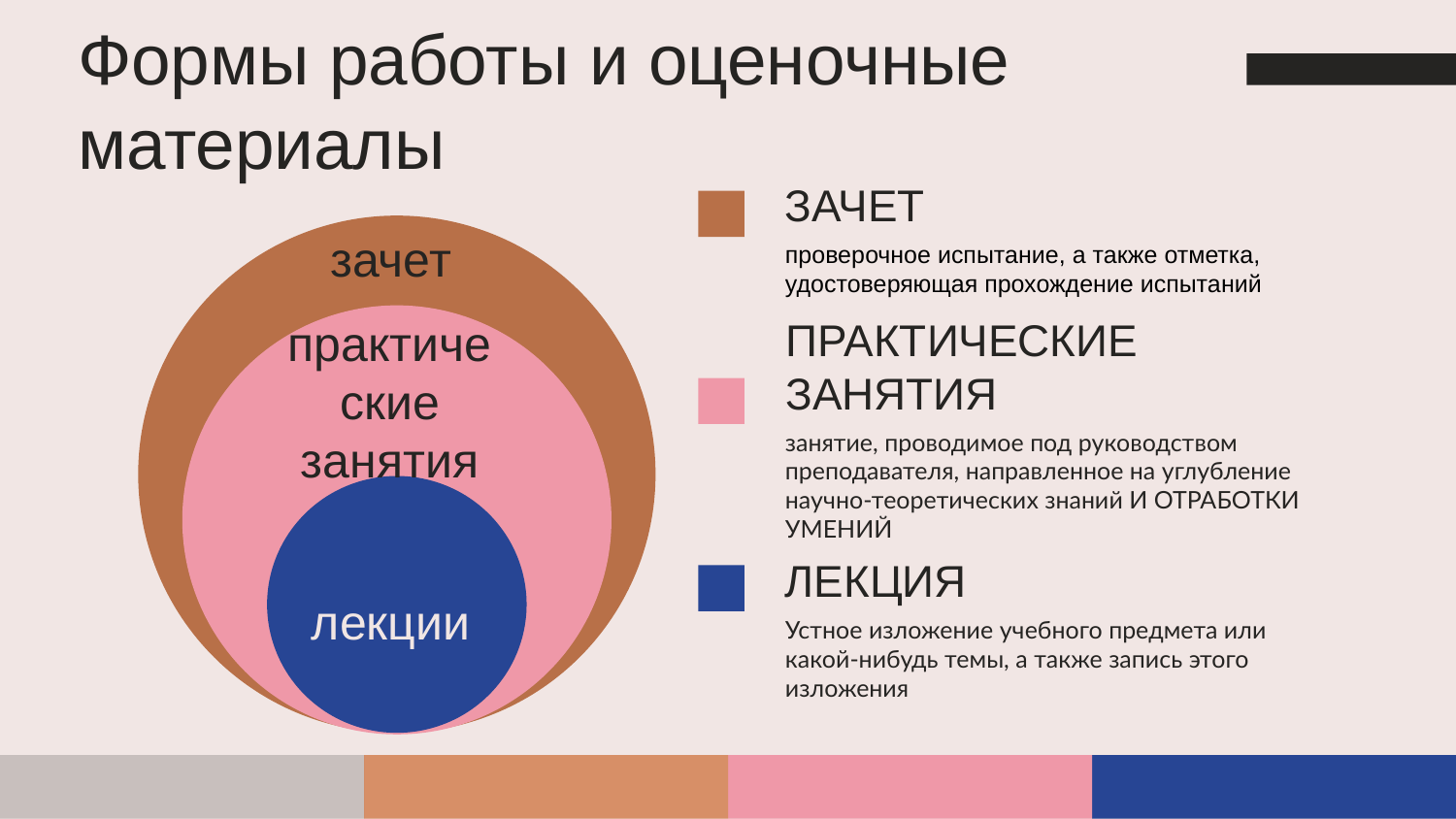

# Формы работы и оценочные материалы
ЗАЧЕТ

зачет

проверочное испытание, а также отметка, удостоверяющая прохождение испытаний
практические занятия

ПРАКТИЧЕСКИЕ ЗАНЯТИЯ

занятие, проводимое под руководством преподавателя, направленное на углубление научно-теоретических знаний И ОТРАБОТКИ УМЕНИЙ

ЛЕКЦИЯ

лекции
Устное изложение учебного предмета или какой-нибудь темы, а также запись этого изложения